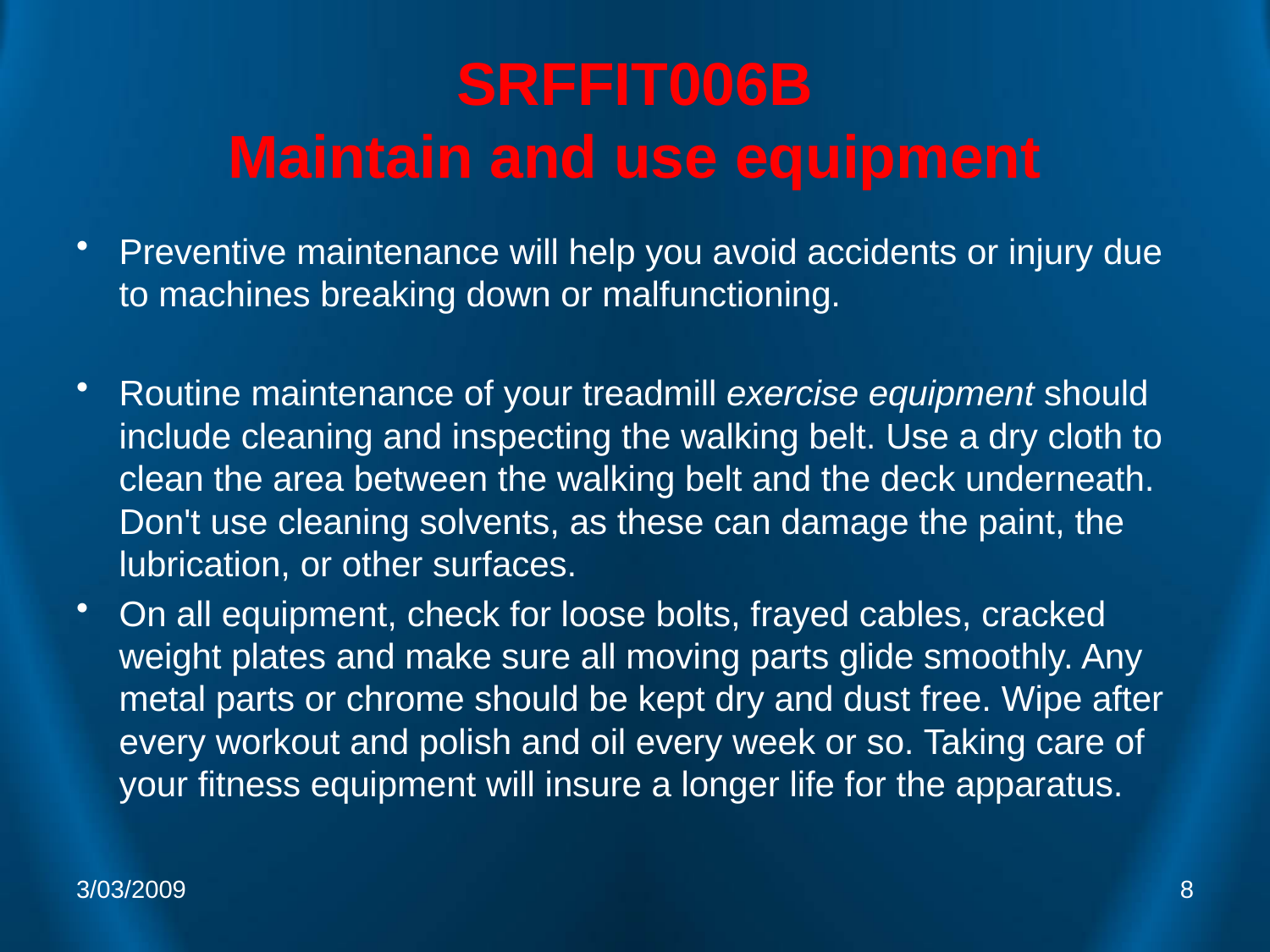

# SRFFIT006B Maintain and use equipment
Preventive maintenance will help you avoid accidents or injury due to machines breaking down or malfunctioning.

Routine maintenance of your treadmill exercise equipment should include cleaning and inspecting the walking belt. Use a dry cloth to clean the area between the walking belt and the deck underneath. Don't use cleaning solvents, as these can damage the paint, the lubrication, or other surfaces.
On all equipment, check for loose bolts, frayed cables, cracked weight plates and make sure all moving parts glide smoothly. Any metal parts or chrome should be kept dry and dust free. Wipe after every workout and polish and oil every week or so. Taking care of your fitness equipment will insure a longer life for the apparatus.

3/03/2009
8